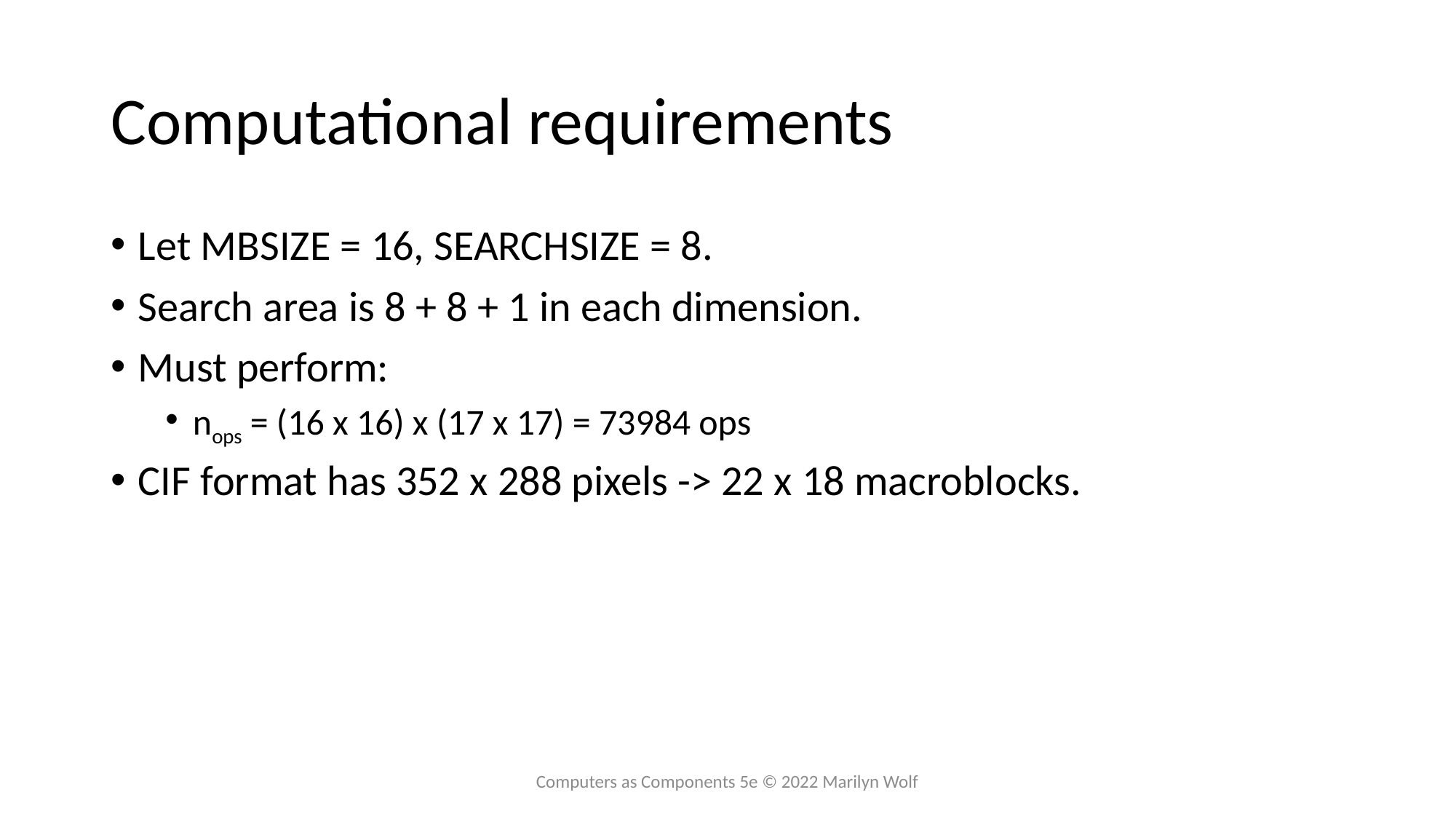

# Computational requirements
Let MBSIZE = 16, SEARCHSIZE = 8.
Search area is 8 + 8 + 1 in each dimension.
Must perform:
nops = (16 x 16) x (17 x 17) = 73984 ops
CIF format has 352 x 288 pixels -> 22 x 18 macroblocks.
Computers as Components 5e © 2022 Marilyn Wolf